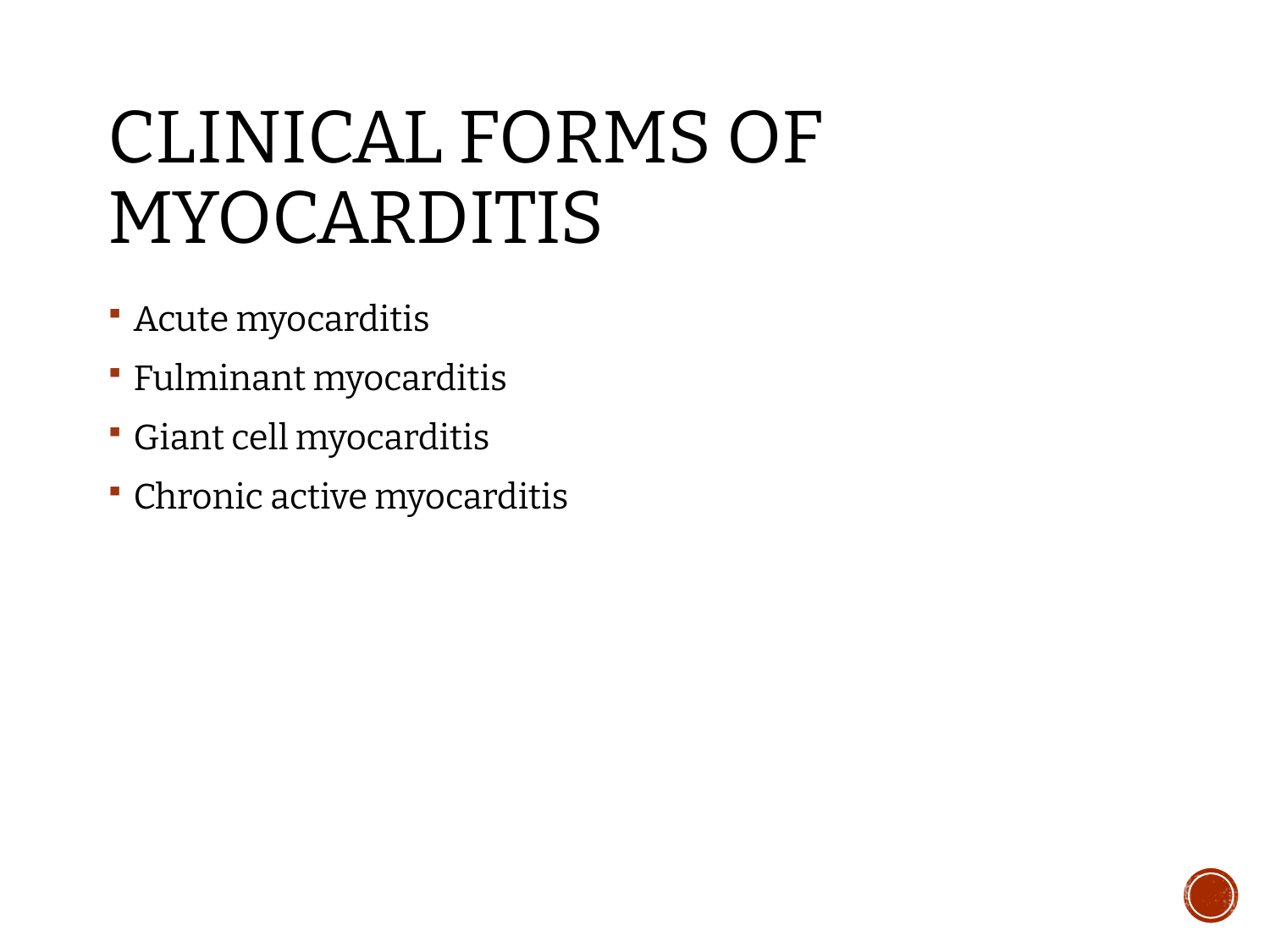

# Clinical forms of myocarditis
Acute myocarditis
Fulminant myocarditis
Giant cell myocarditis
Chronic active myocarditis